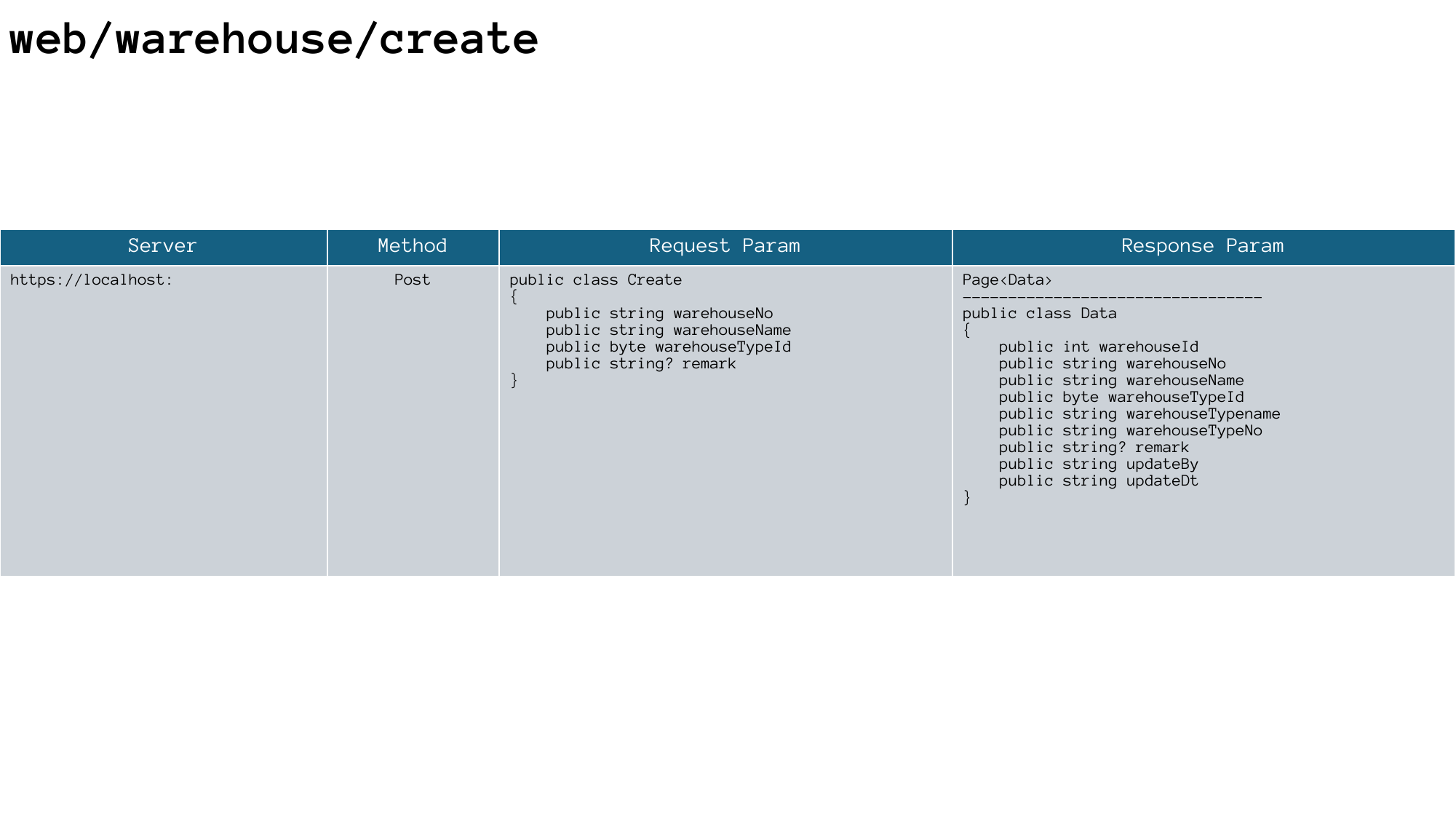

web/warehouse/create
| Server | Method | Request Param | Response Param |
| --- | --- | --- | --- |
| https://localhost: | Post | public class Create { public string warehouseNo public string warehouseName public byte warehouseTypeId public string? remark } | Page<Data> --------------------------------- public class Data { public int warehouseId public string warehouseNo public string warehouseName public byte warehouseTypeId public string warehouseTypename public string warehouseTypeNo public string? remark public string updateBy public string updateDt } |